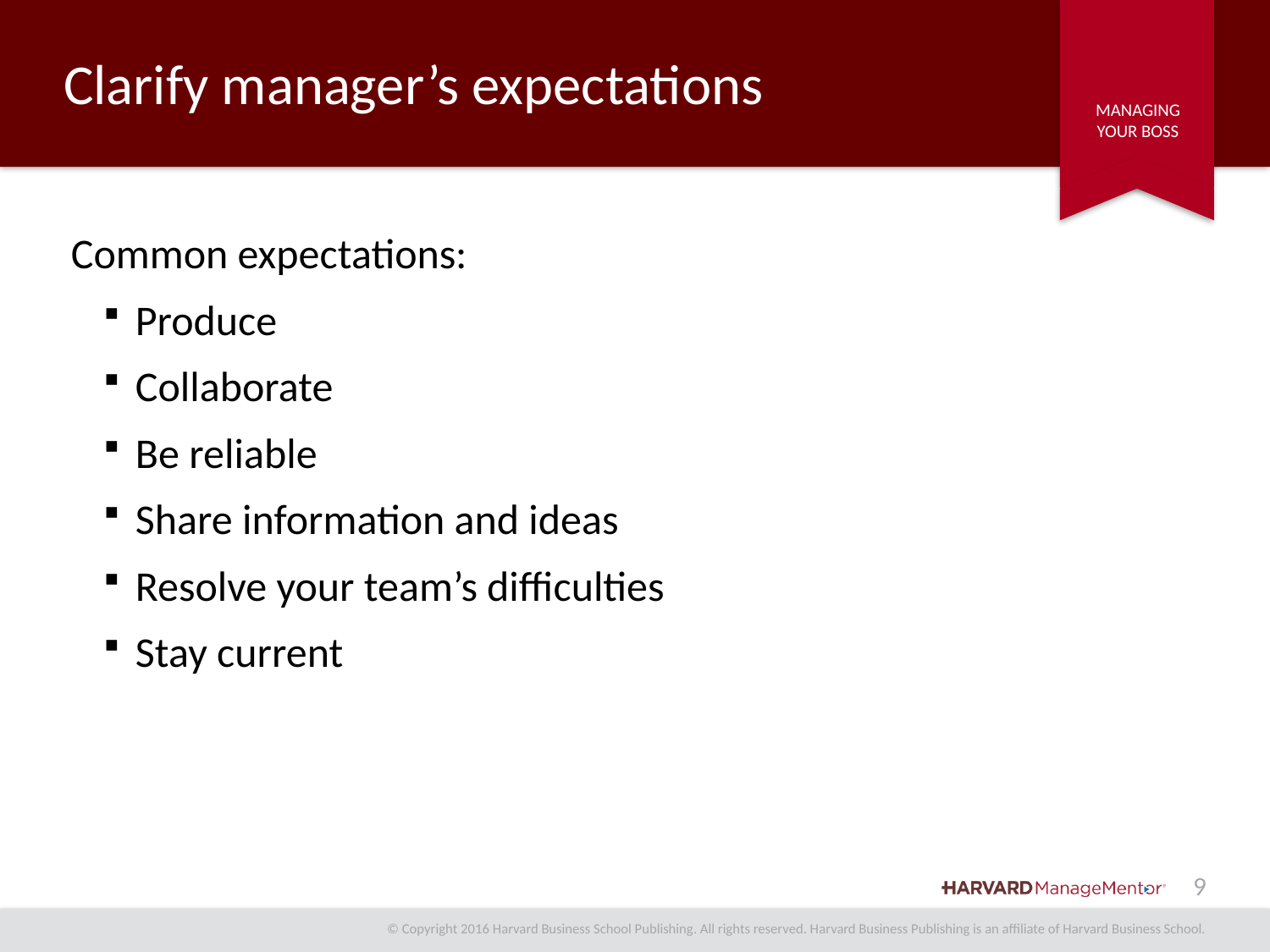

# Clarify manager’s expectations
Common expectations:
Produce
Collaborate
Be reliable
Share information and ideas
Resolve your team’s difficulties
Stay current